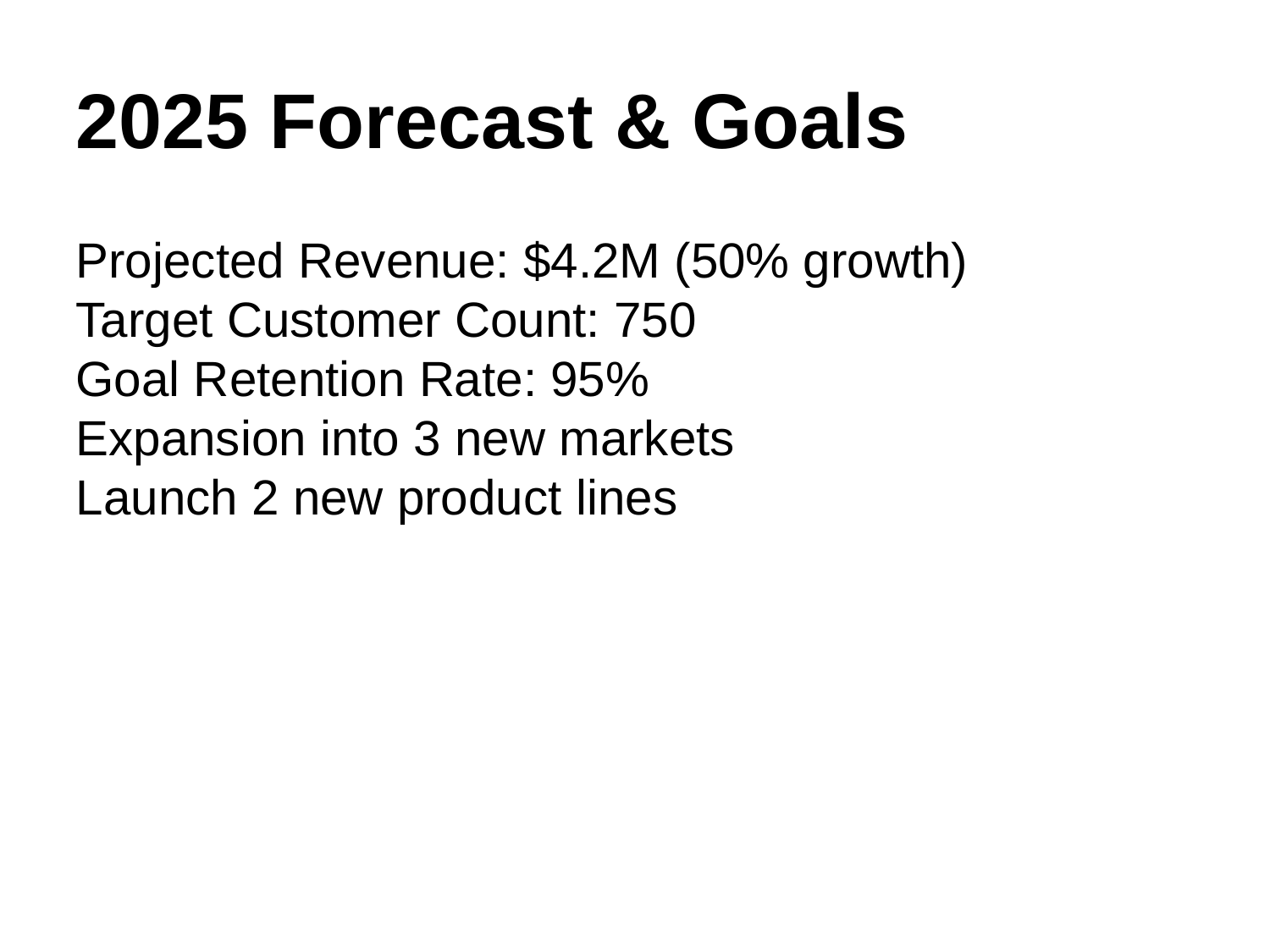

2025 Forecast & Goals
Projected Revenue: $4.2M (50% growth)
Target Customer Count: 750
Goal Retention Rate: 95%
Expansion into 3 new markets
Launch 2 new product lines